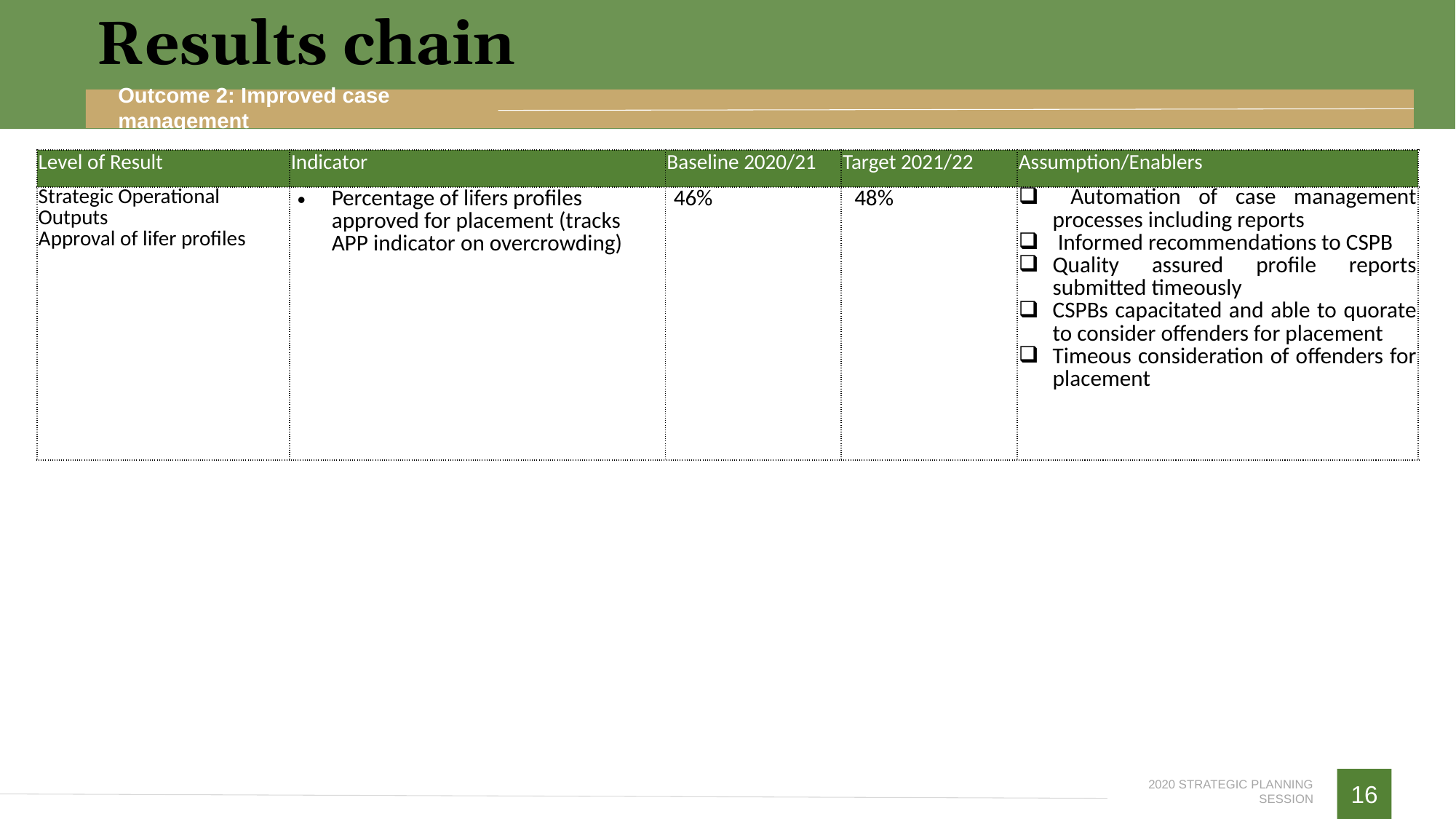

Results chain
Outcome 2: Improved case management
| Level of Result | Indicator | Baseline 2020/21 | Target 2021/22 | Assumption/Enablers |
| --- | --- | --- | --- | --- |
| Strategic Operational Outputs Approval of lifer profiles | Percentage of lifers profiles approved for placement (tracks APP indicator on overcrowding) | 46% | 48% | Automation of case management processes including reports Informed recommendations to CSPB Quality assured profile reports submitted timeously CSPBs capacitated and able to quorate to consider offenders for placement Timeous consideration of offenders for placement |